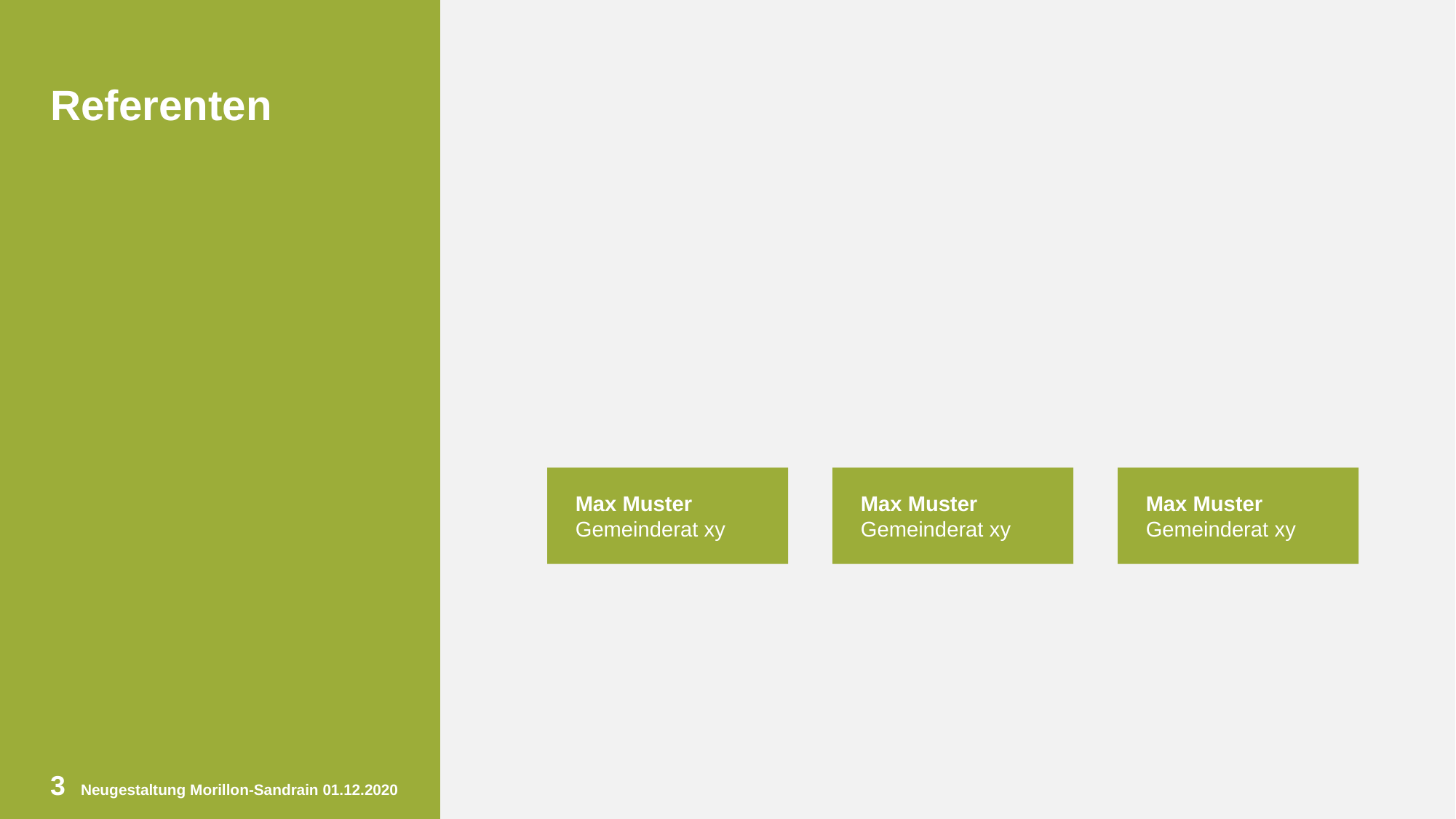

Referenten

Max Muster
Gemeinderat xy
Max Muster
Gemeinderat xy
Max Muster
Gemeinderat xy
3  Neugestaltung Morillon-Sandrain 01.12.2020